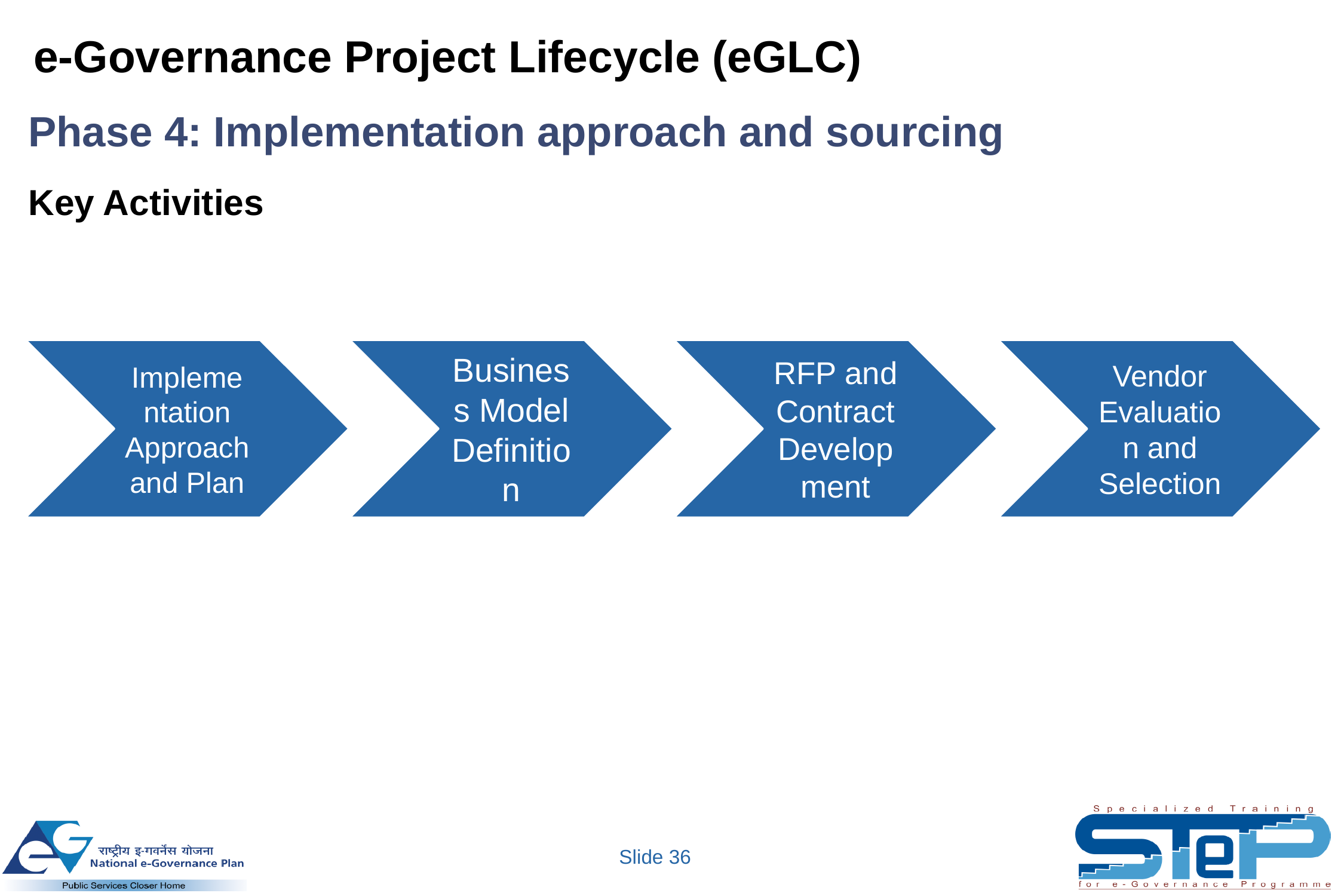

# e-Governance Project Lifecycle (eGLC)
Phase 4: Implementation approach and sourcing
Key Activities
Implementation Approach and Plan
Business Model Definition
RFP and Contract Development
Vendor Evaluation and Selection